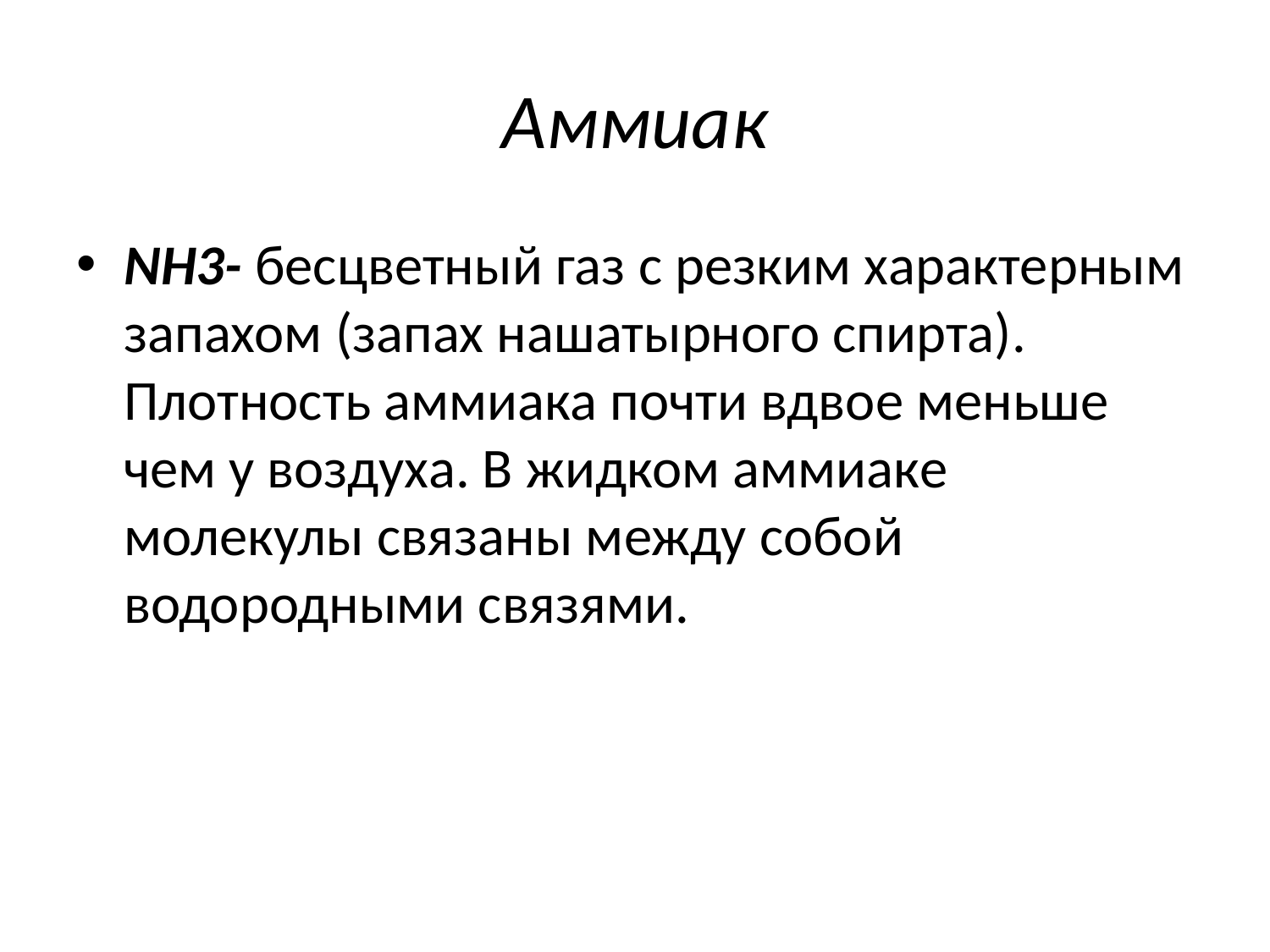

# Аммиак
NH3- бесцветный газ с резким характерным запахом (запах нашатырного спирта). Плотность аммиака почти вдвое меньше чем у воздуха. В жидком аммиаке молекулы связаны между собой водородными связями.